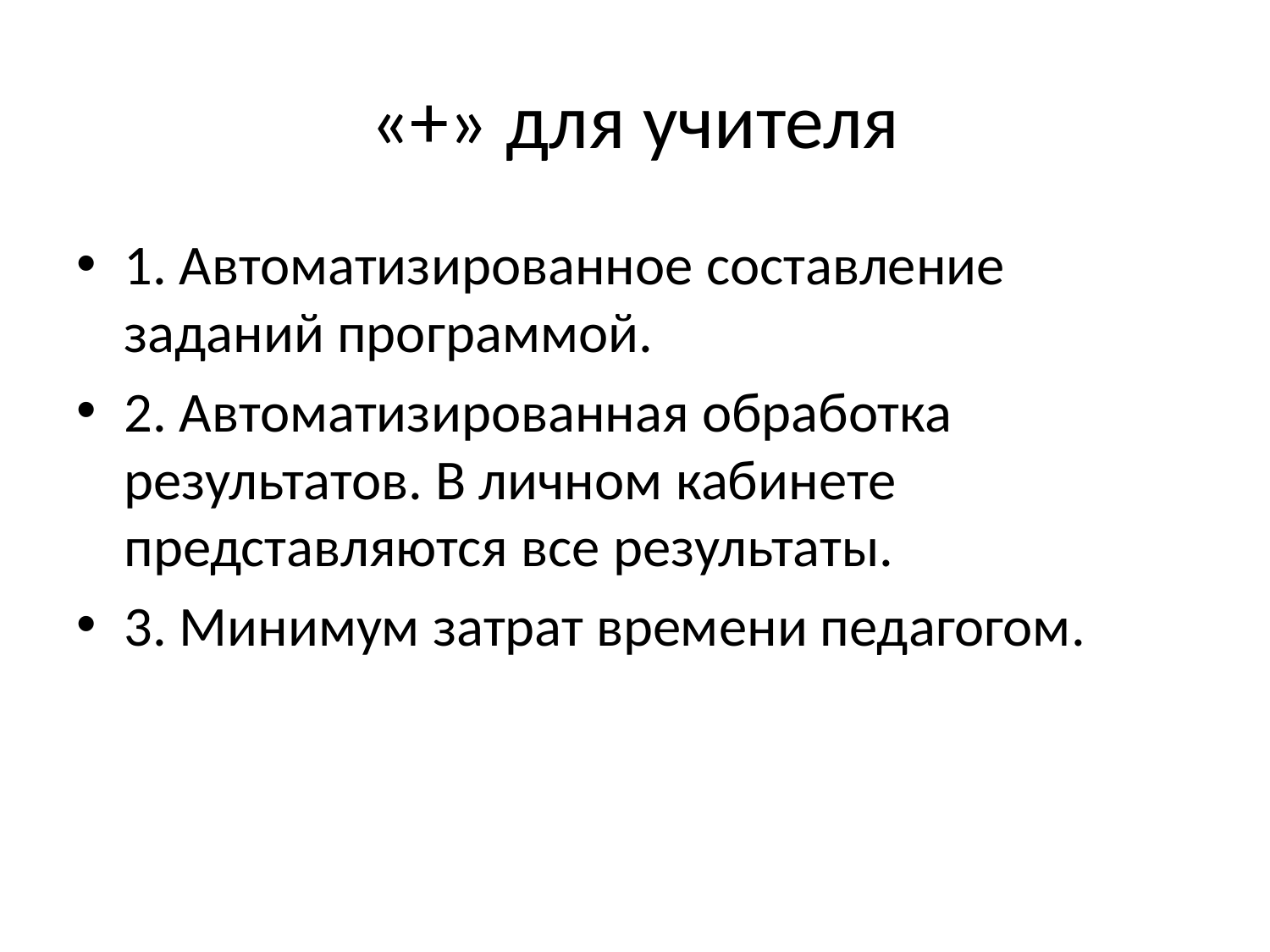

# «+» для учителя
1. Автоматизированное составление заданий программой.
2. Автоматизированная обработка результатов. В личном кабинете представляются все результаты.
3. Минимум затрат времени педагогом.